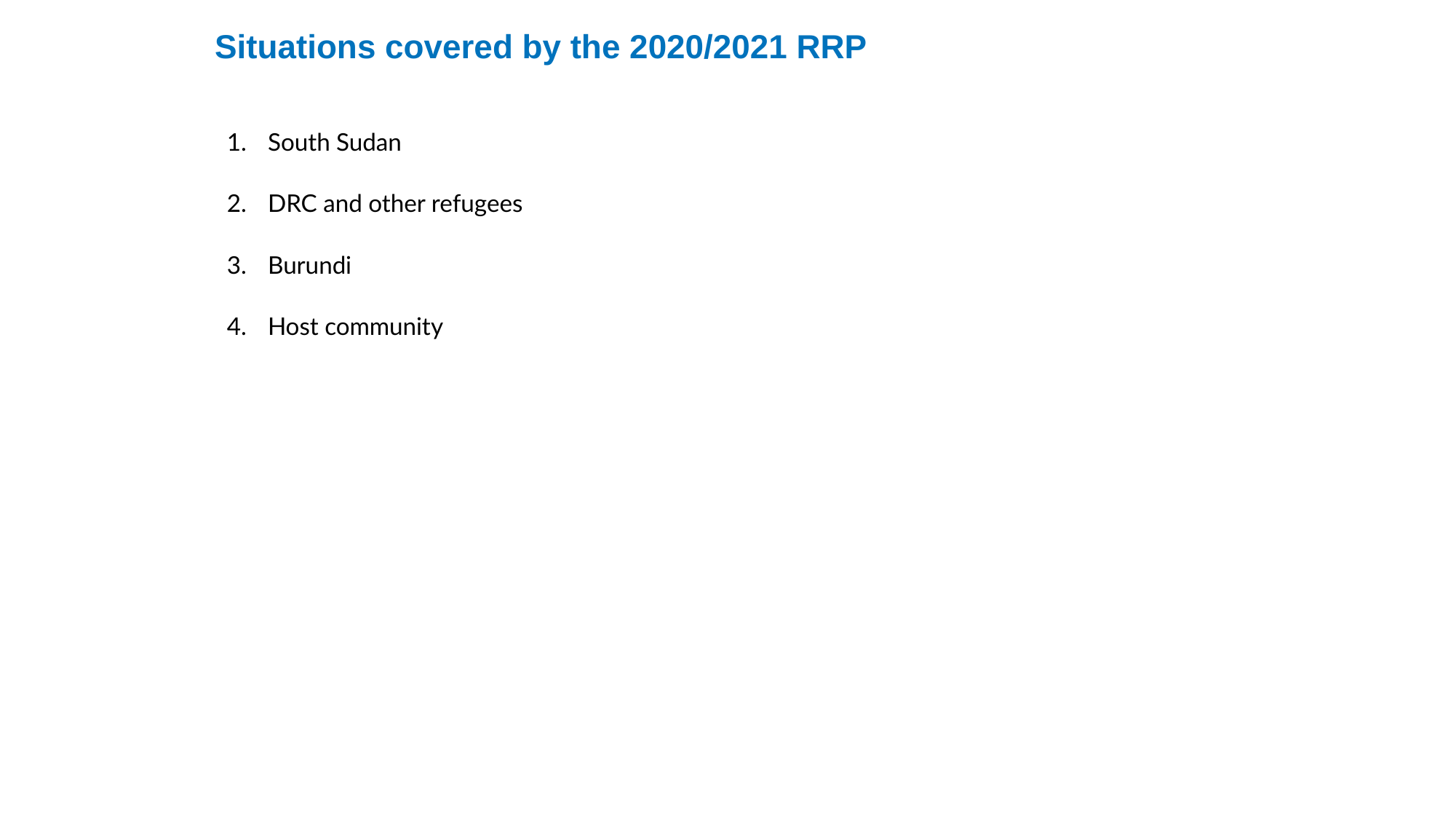

# Situations covered by the 2020/2021 RRP
South Sudan
DRC and other refugees
Burundi
Host community